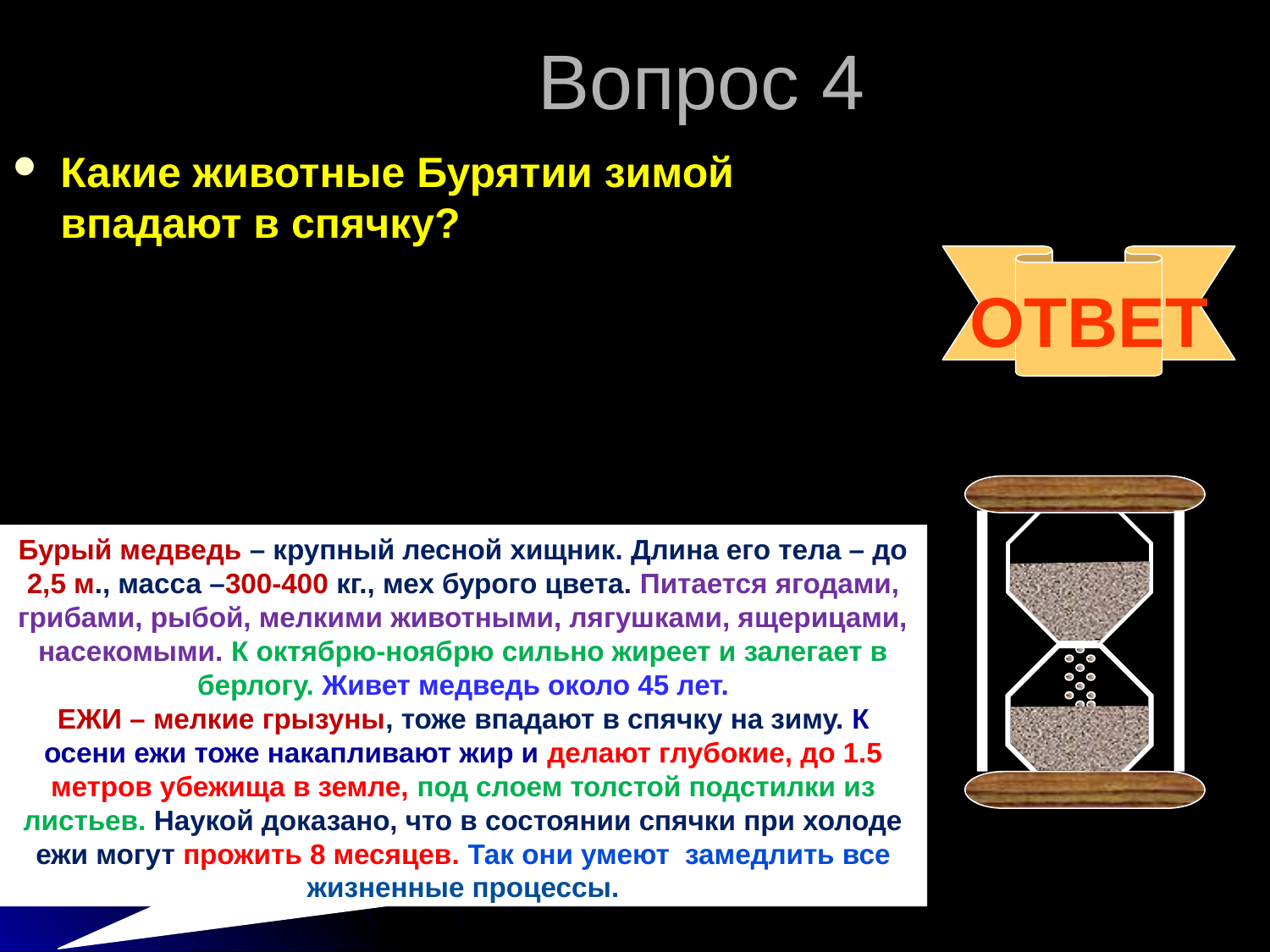

Вопрос 4
Какие животные Бурятии зимой впадают в спячку?

ОТВЕТ

Бурый медведь – крупный лесной хищник. Длина его тела – до 2,5 м., масса –300-400 кг., мех бурого цвета. Питается ягодами, грибами, рыбой, мелкими животными, лягушками, ящерицами, насекомыми. К октябрю-ноябрю сильно жиреет и залегает в берлогу. Живет медведь около 45 лет.
ЕЖИ – мелкие грызуны, тоже впадают в спячку на зиму. К осени ежи тоже накапливают жир и делают глубокие, до 1.5 метров убежища в земле, под слоем толстой подстилки из листьев. Наукой доказано, что в состоянии спячки при холоде ежи могут прожить 8 месяцев. Так они умеют  замедлить все жизненные процессы.